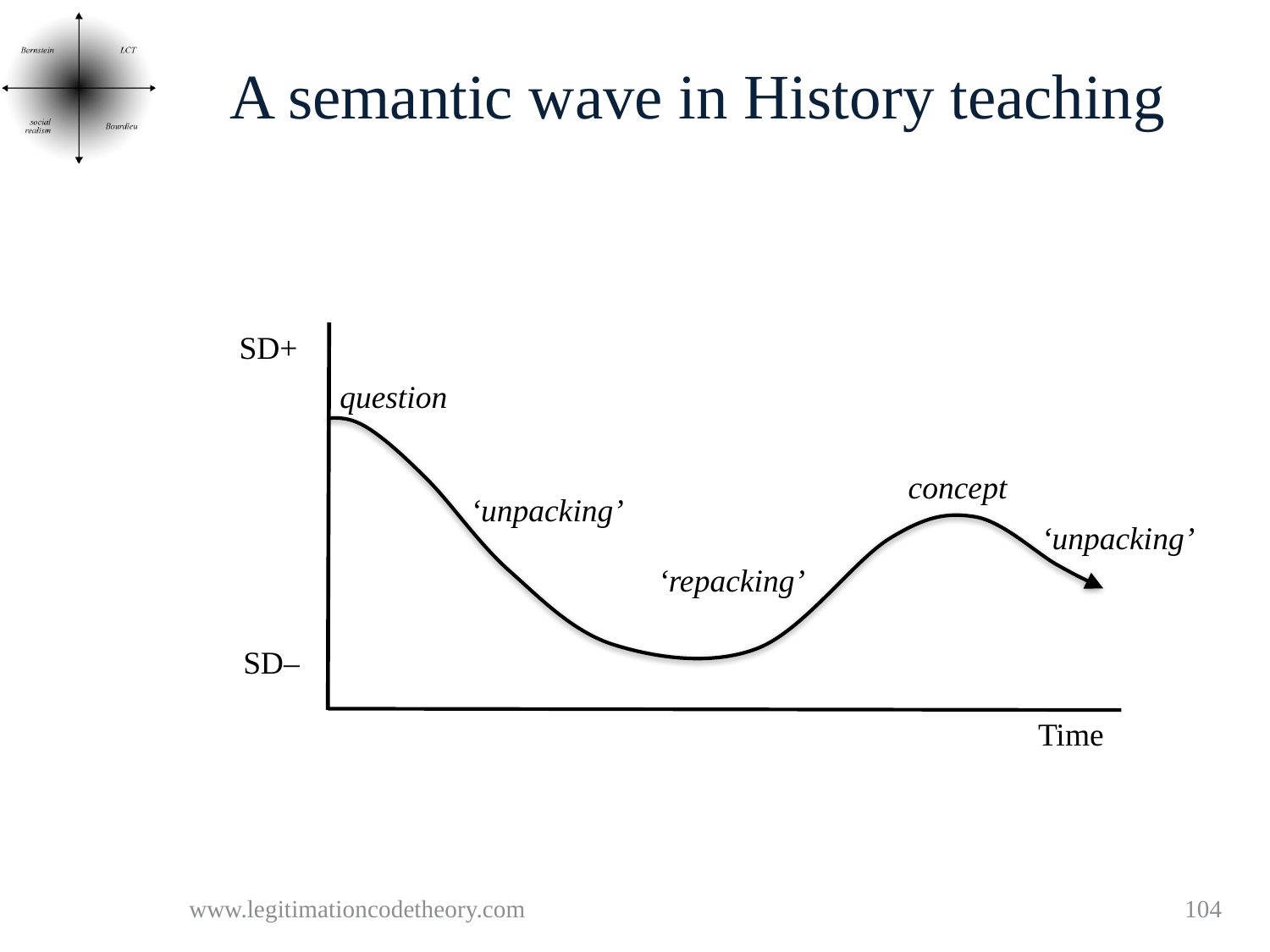

# A semantic wave in History teaching

SD+
question

concept
‘unpacking’
‘unpacking’
‘repacking’
SD–
Time
www.legitimationcodetheory.com
104